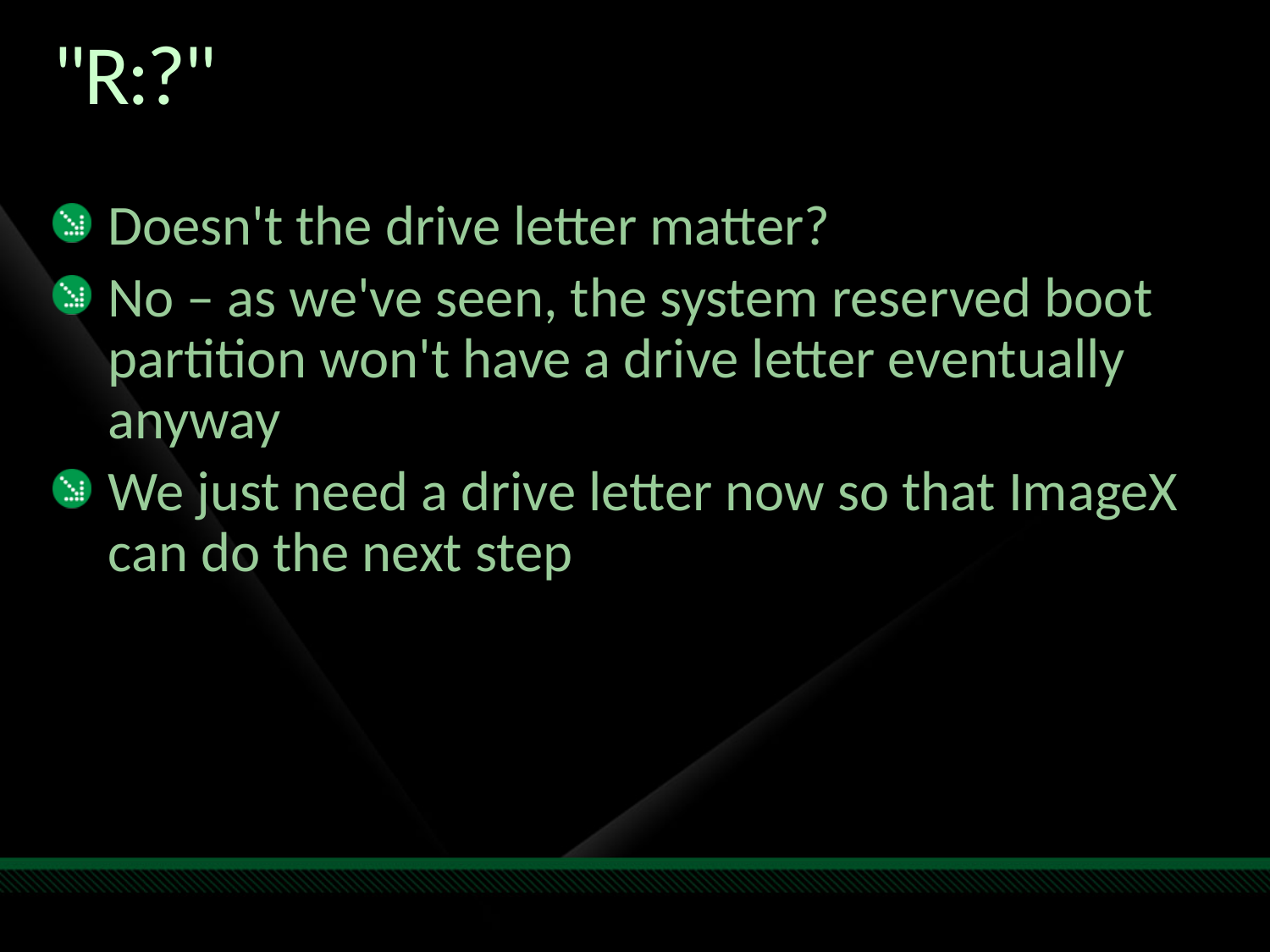

# "R:?"
Doesn't the drive letter matter?
No – as we've seen, the system reserved boot partition won't have a drive letter eventually anyway
We just need a drive letter now so that ImageX can do the next step